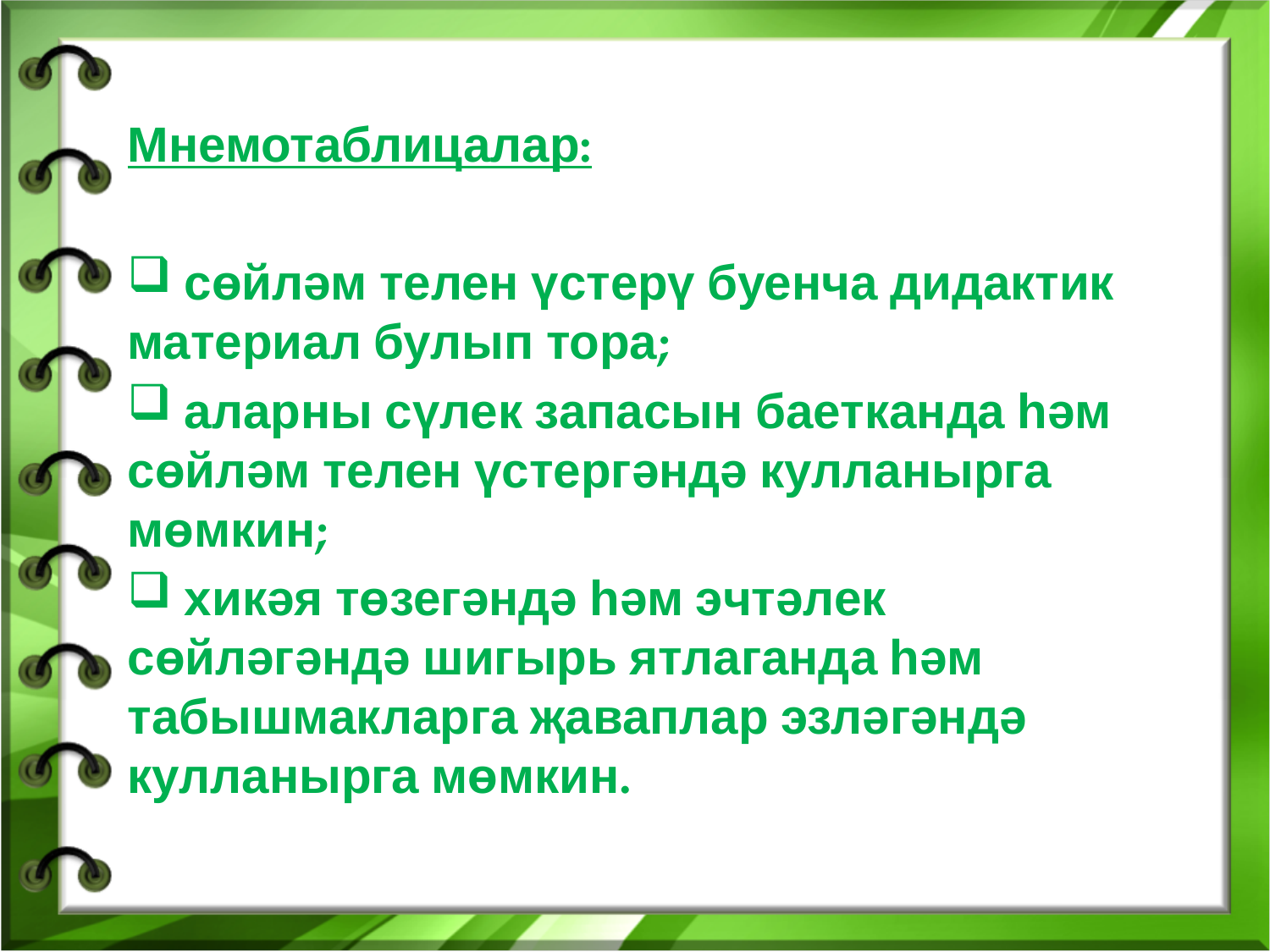

Мнемотаблицалар:

 сөйләм телен үстерү буенча дидактик материал булып тора;
 аларны сүлек запасын баетканда һәм сөйләм телен үстергәндә кулланырга мөмкин;
 хикәя төзегәндә һәм эчтәлек сөйләгәндә шигырь ятлаганда һәм табышмакларга җаваплар эзләгәндә кулланырга мөмкин.